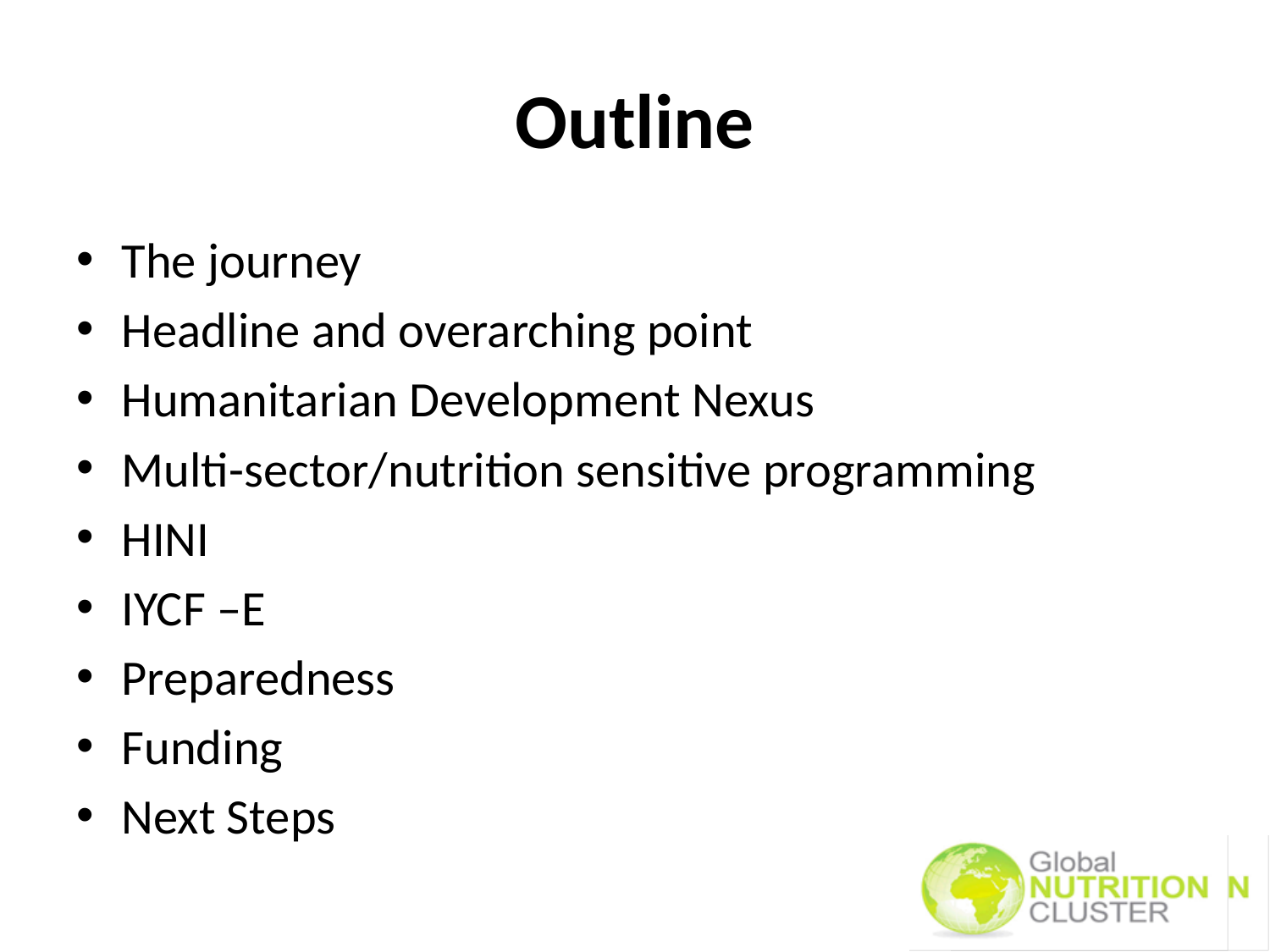

# Outline
The journey
Headline and overarching point
Humanitarian Development Nexus
Multi-sector/nutrition sensitive programming
HINI
IYCF –E
Preparedness
Funding
Next Steps